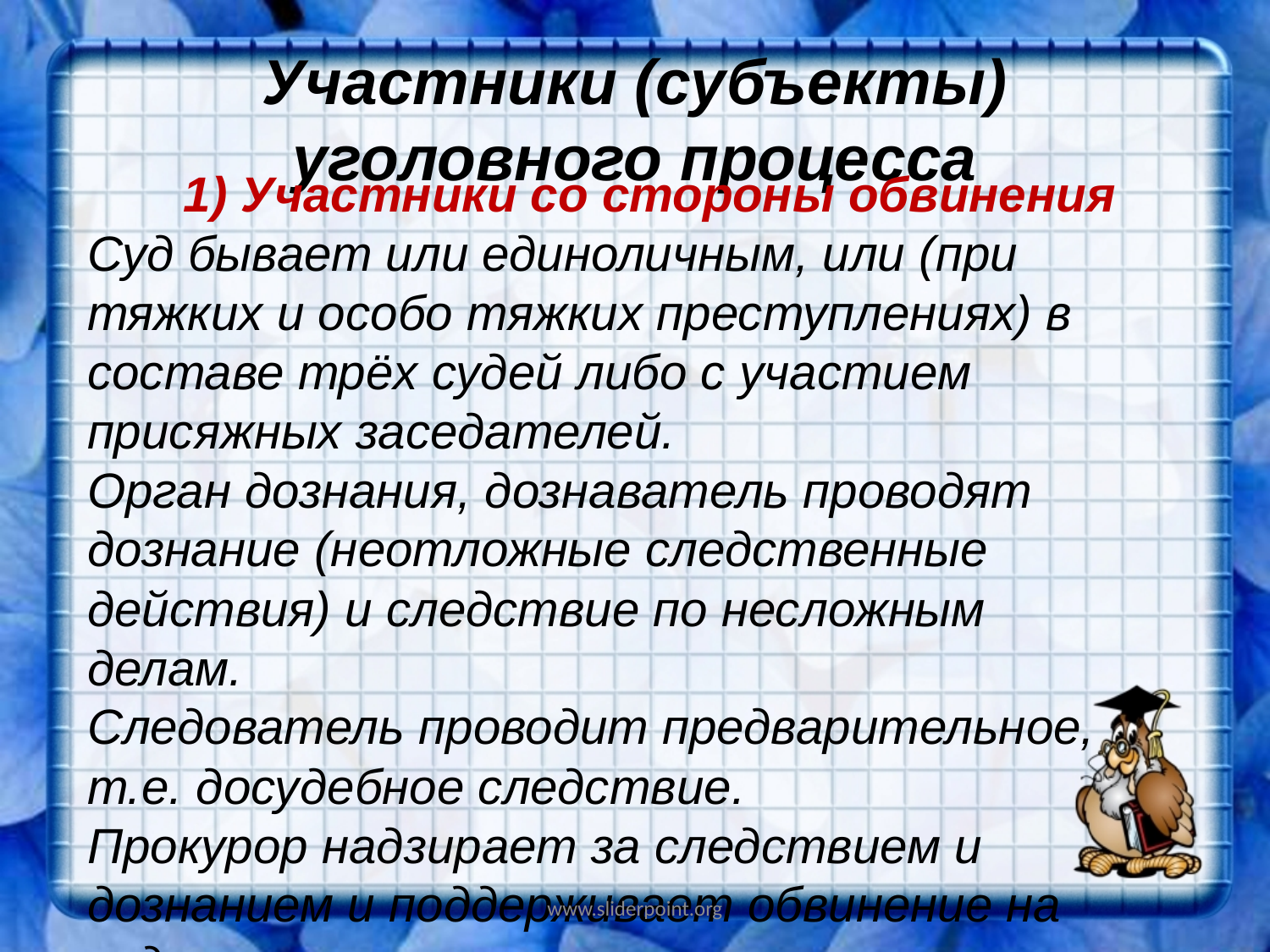

# Участники (субъекты) уголовного процесса
       1) Участники со стороны обвинения
Суд бывает или единоличным, или (при тяжких и особо тяжких преступлениях) в составе трёх судей либо с участием присяжных заседателей.
Орган дознания, дознаватель проводят дознание (неотложные следственные действия) и следствие по несложным делам.
Следователь проводит предварительное, т.е. досудебное следствие.
Прокурор надзирает за следствием и дознанием и поддерживает обвинение на суде.
Со стороны обвинения выступает потерпевший, т.е. лицо, которому преступлением причинён вред.
www.sliderpoint.org